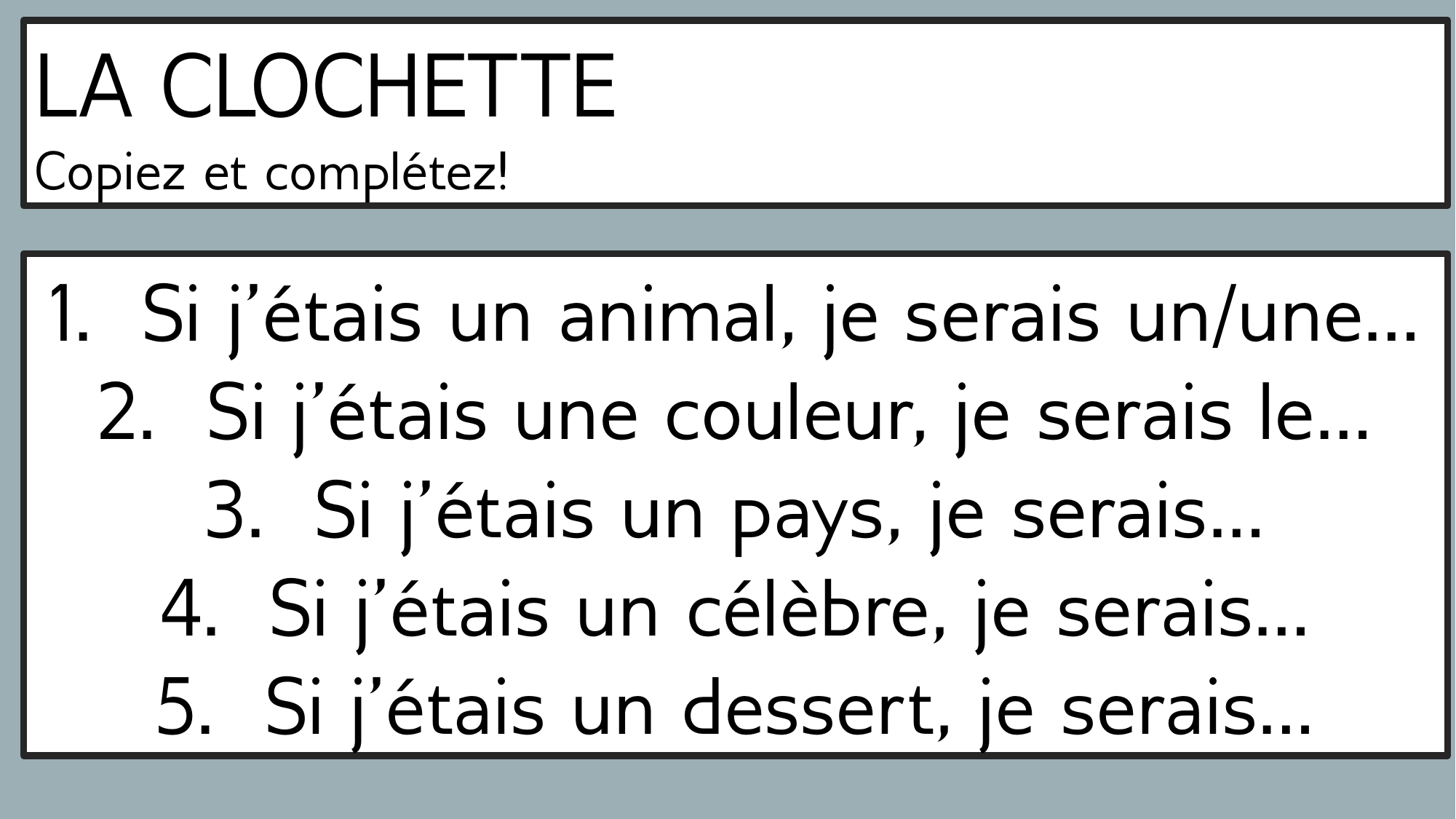

LA CLOCHETTE
Copiez et complétez!
1.  Si j’étais un animal, je serais un/une…
Si j’étais une couleur, je serais le…
Si j’étais un pays, je serais…
Si j’étais un célèbre, je serais…
Si j’étais un dessert, je serais…